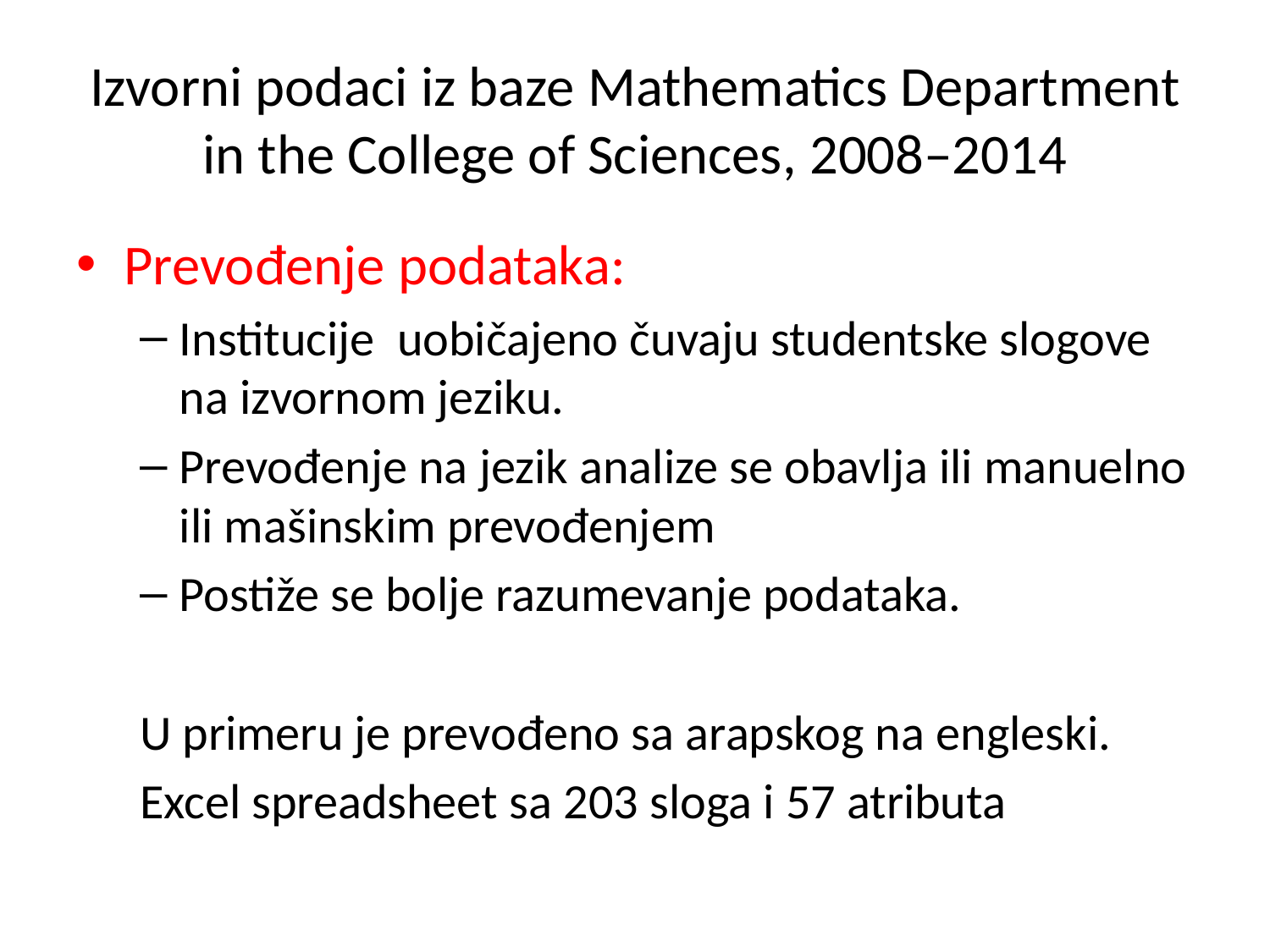

# Izvorni podaci iz baze Mathematics Department in the College of Sciences, 2008‒2014
Prevođenje podataka:
Institucije  uobičajeno čuvaju studentske slogove na izvornom jeziku.
Prevođenje na jezik analize se obavlja ili manuelno ili mašinskim prevođenjem
Postiže se bolje razumevanje podataka.

U primeru je prevođeno sa arapskog na engleski.
Excel spreadsheet sa 203 sloga i 57 atributa